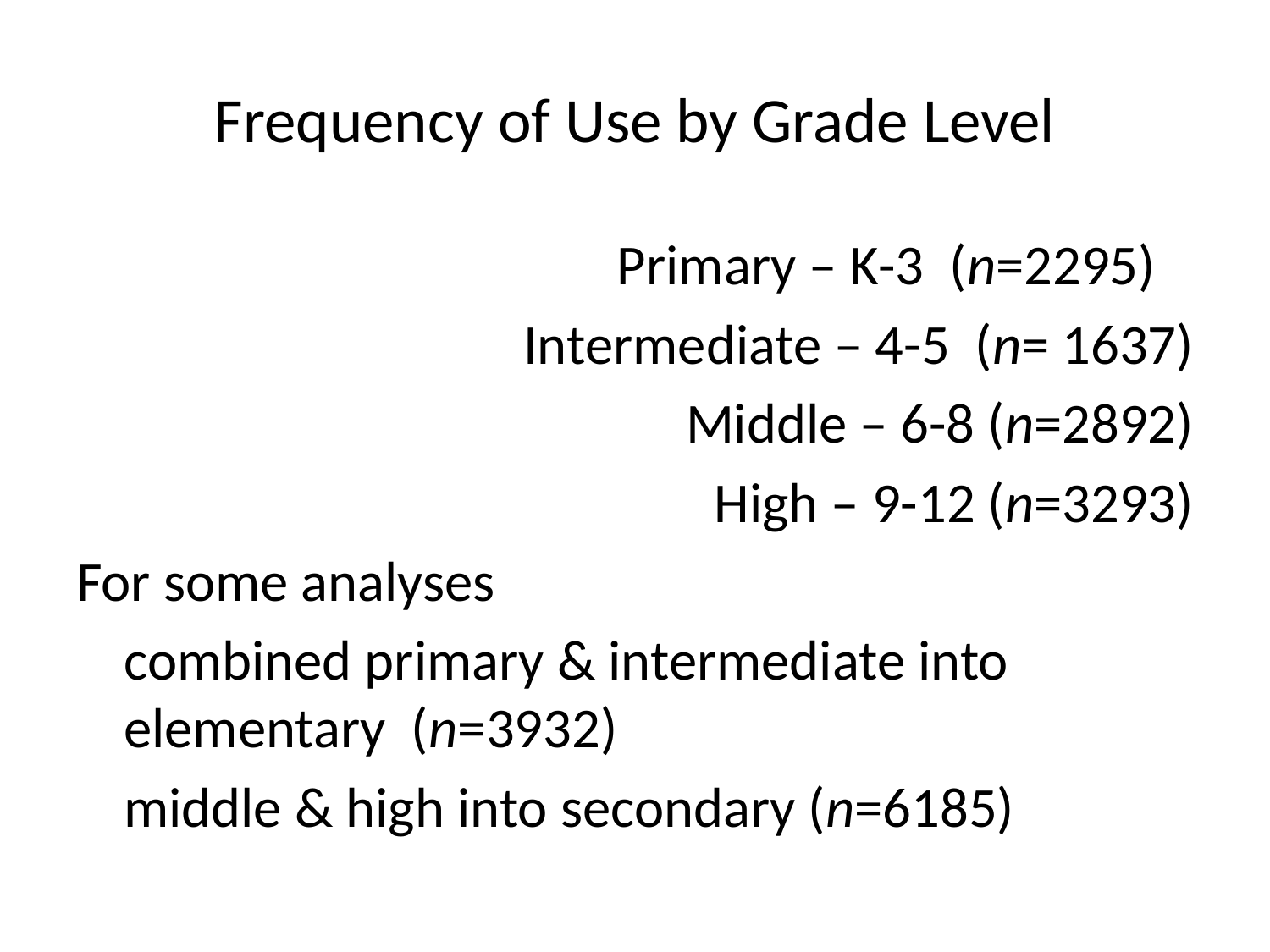

# Frequency of Use by Grade Level
Primary – K-3  (n=2295)
Intermediate – 4-5  (n= 1637)
Middle – 6-8 (n=2892)
High – 9-12 (n=3293)
For some analyses
	combined primary & intermediate into elementary  (n=3932)
	middle & high into secondary (n=6185)